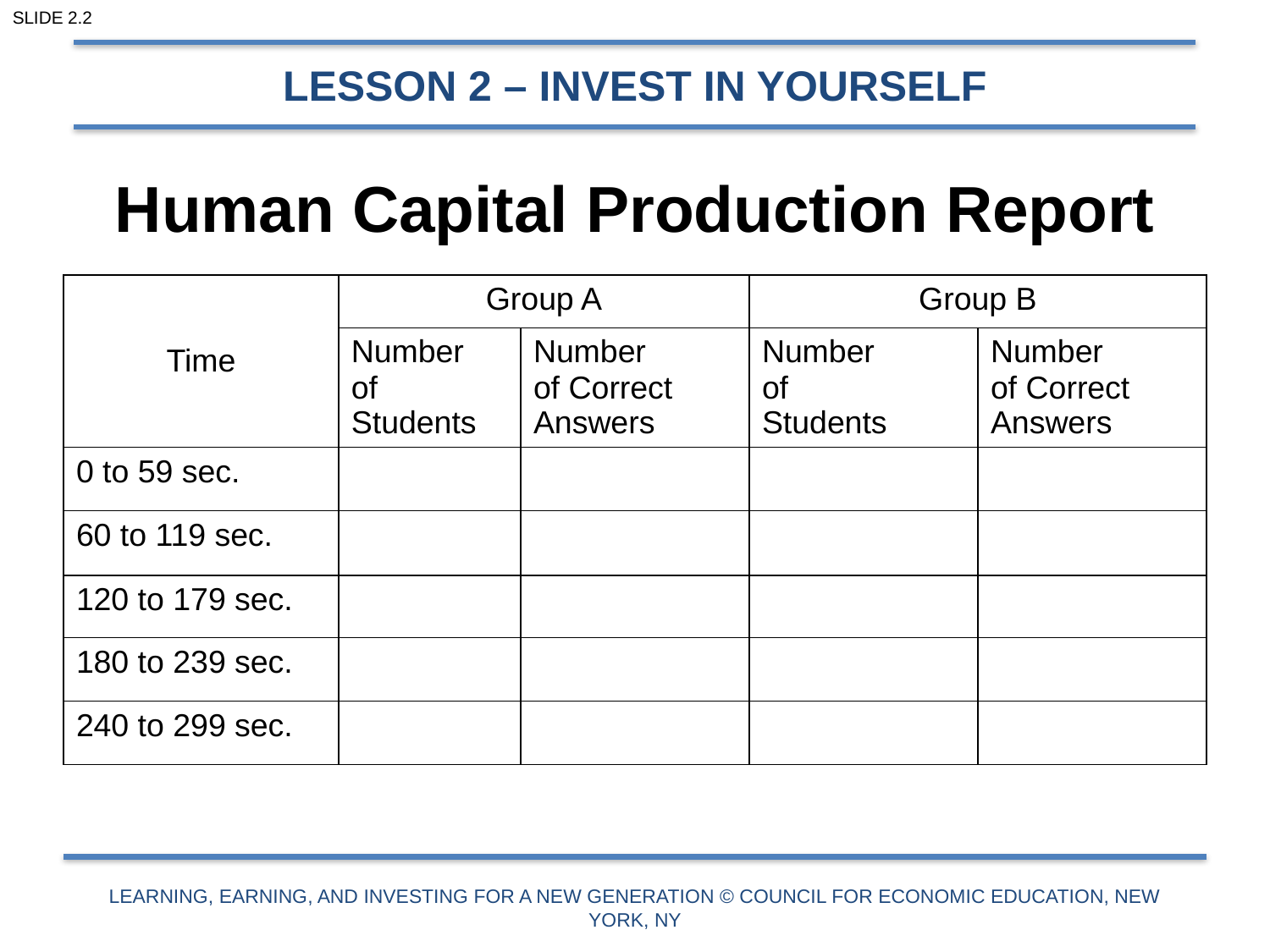

Slide 2.2
Lesson 2 – Invest in Yourself
# Human Capital Production Report
| Time | Group A |  | Group B |  |
| --- | --- | --- | --- | --- |
|  | Number of Students | Number of Correct Answers | Number of Students | Number of Correct Answers |
| 0 to 59 sec. |  |  |  |  |
| 60 to 119 sec. |  |  |  |  |
| 120 to 179 sec. |  |  |  |  |
| 180 to 239 sec. |  |  |  |  |
| 240 to 299 sec. |  |  |  |  |